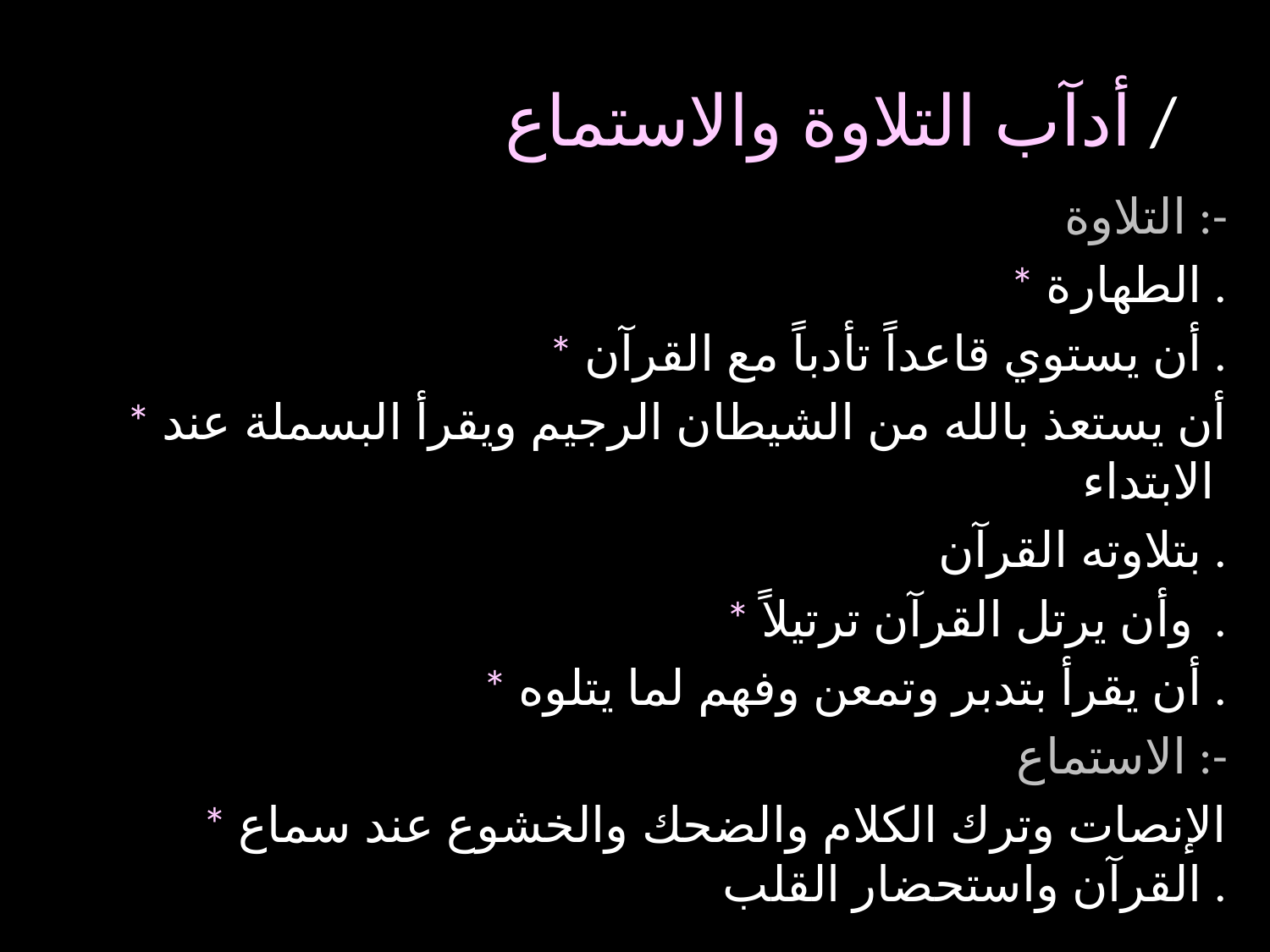

# أدآب التلاوة والاستماع /
التلاوة :-
* الطهارة .
* أن يستوي قاعداً تأدباً مع القرآن .
* أن يستعذ بالله من الشيطان الرجيم ويقرأ البسملة عند الابتداء
بتلاوته القرآن .
* وأن يرتل القرآن ترتيلاً .
* أن يقرأ بتدبر وتمعن وفهم لما يتلوه .
الاستماع :-
* الإنصات وترك الكلام والضحك والخشوع عند سماع القرآن واستحضار القلب .